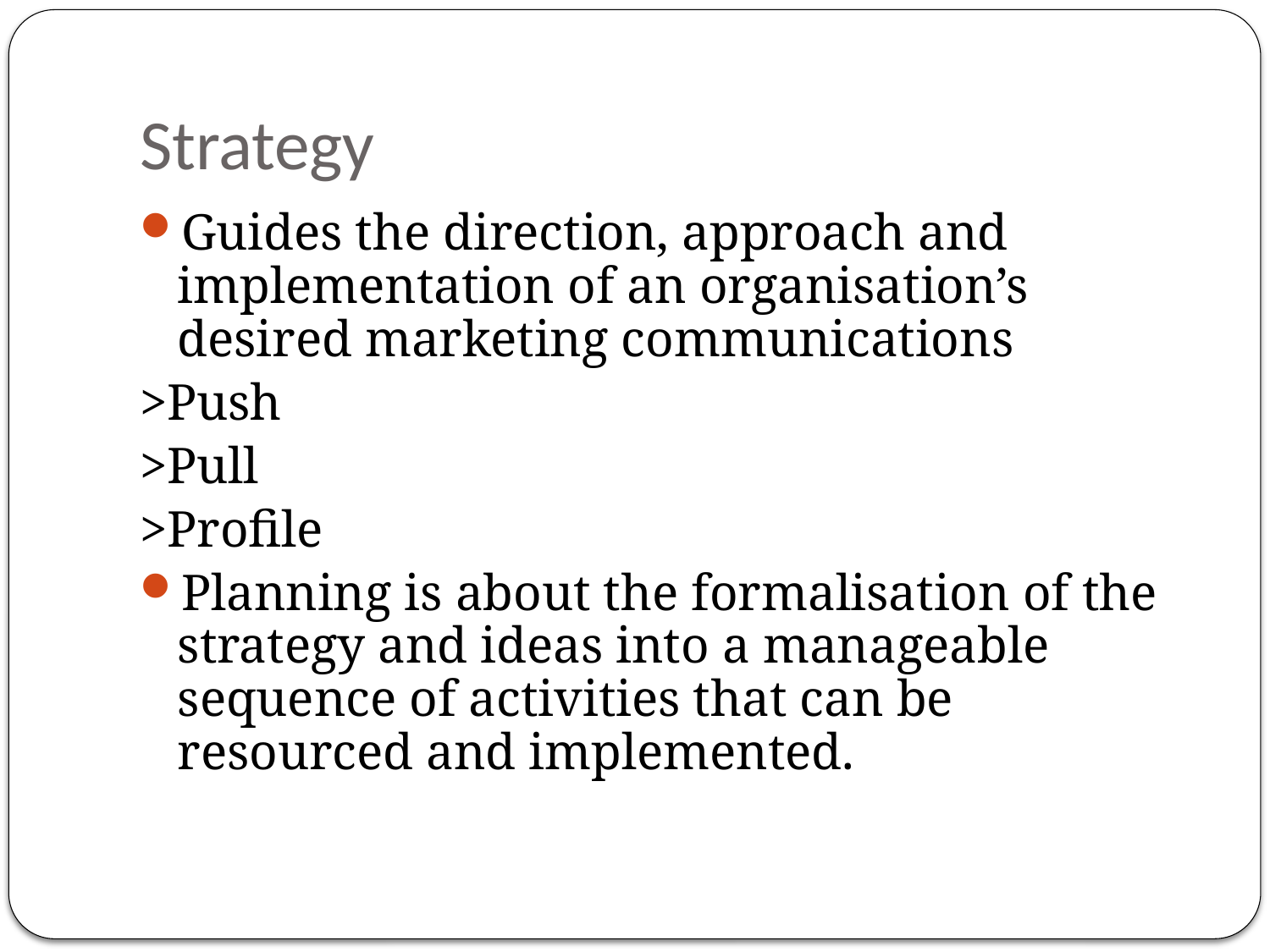

# Strategy
Guides the direction, approach and implementation of an organisation’s desired marketing communications
>Push
>Pull
>Profile
Planning is about the formalisation of the strategy and ideas into a manageable sequence of activities that can be resourced and implemented.